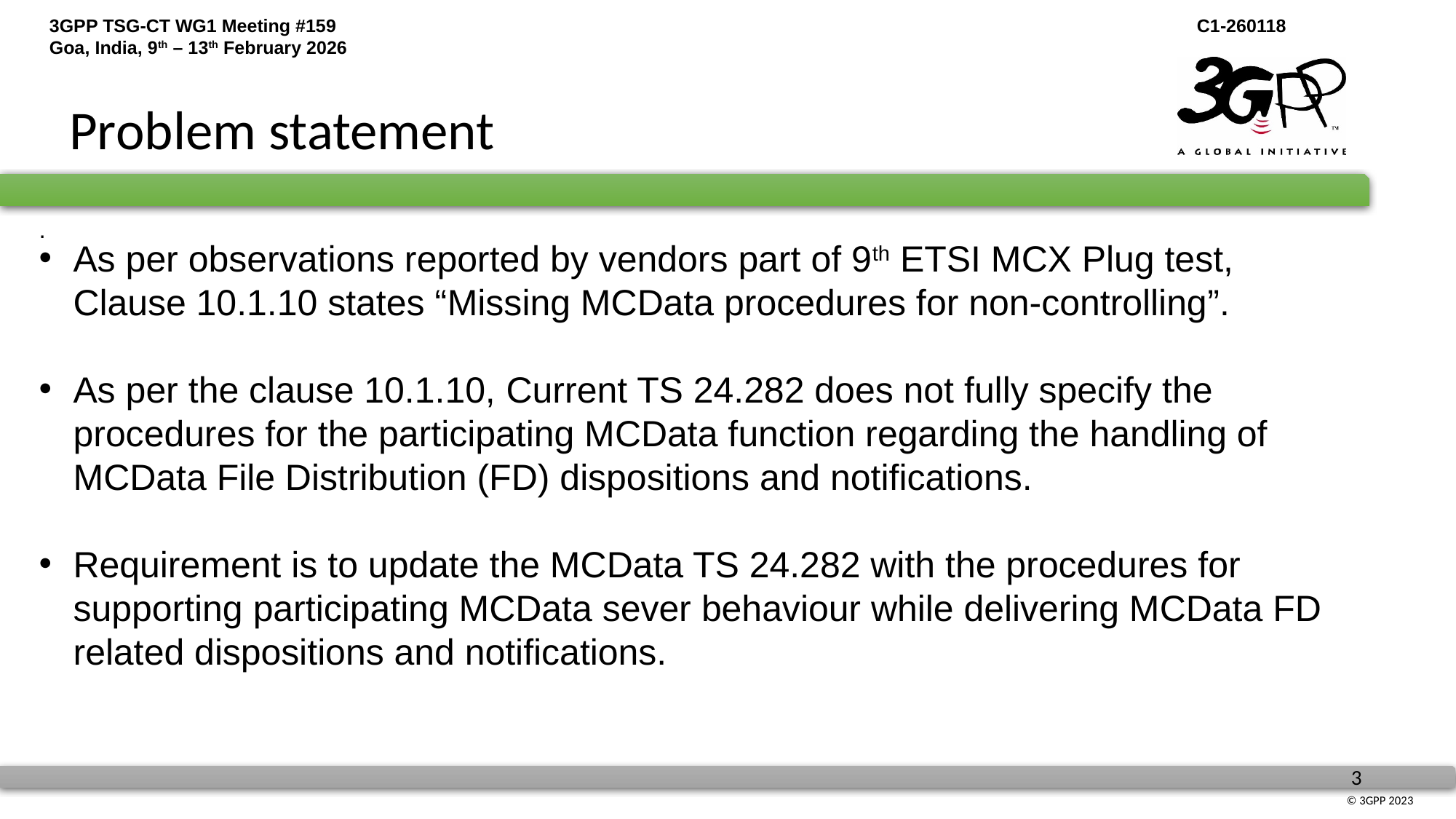

# Problem statement

.

As per observations reported by vendors part of 9th ETSI MCX Plug test, Clause 10.1.10 states “Missing MCData procedures for non-controlling”.

As per the clause 10.1.10, Current TS 24.282 does not fully specify the procedures for the participating MCData function regarding the handling of MCData File Distribution (FD) dispositions and notifications.

Requirement is to update the MCData TS 24.282 with the procedures for supporting participating MCData sever behaviour while delivering MCData FD related dispositions and notifications.